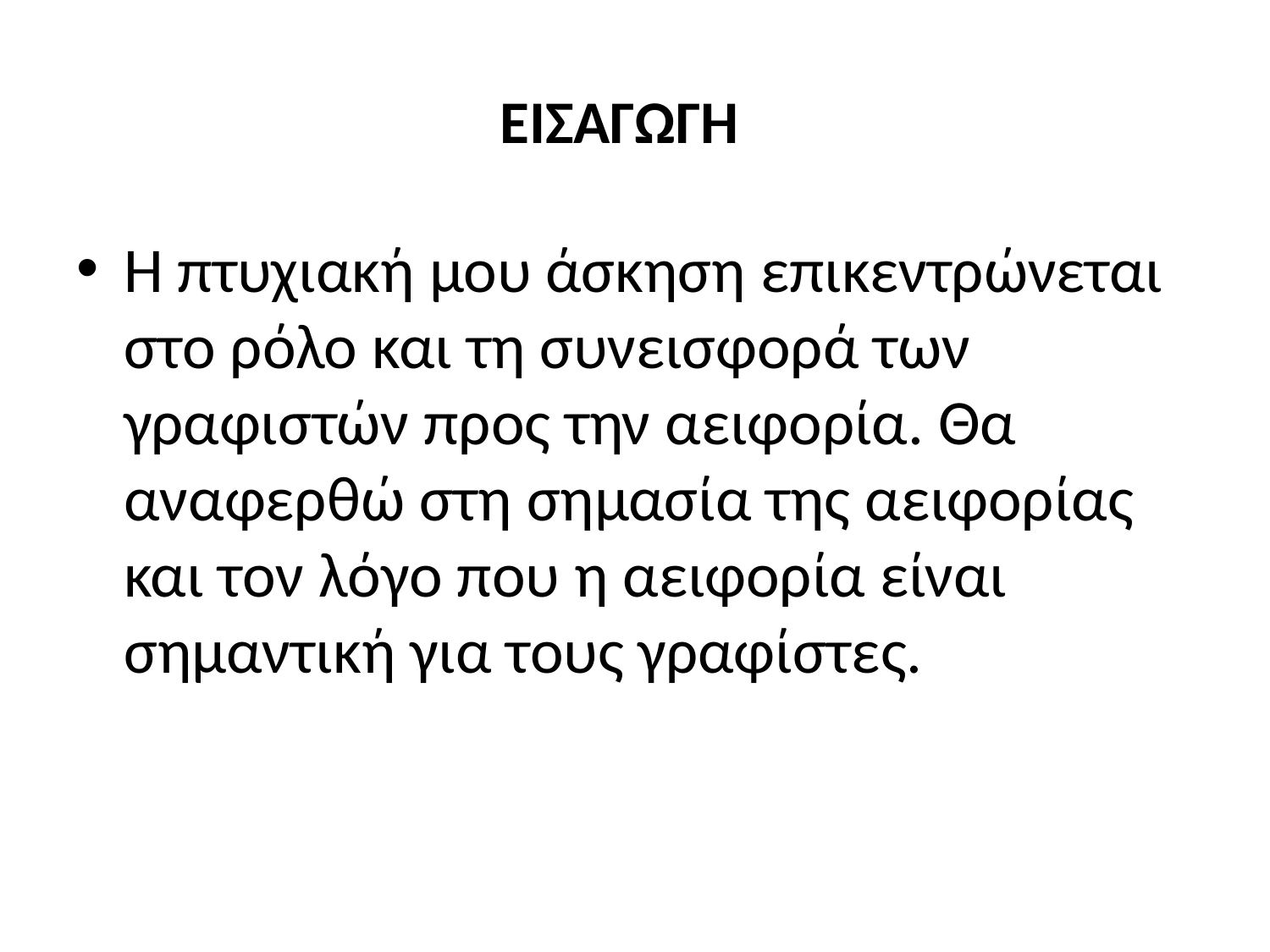

# ΕΙΣΑΓΩΓΗ
Η πτυχιακή μου άσκηση επικεντρώνεται στο ρόλο και τη συνεισφορά των γραφιστών προς την αειφορία. Θα αναφερθώ στη σημασία της αειφορίας και τον λόγο που η αειφορία είναι σημαντική για τους γραφίστες.